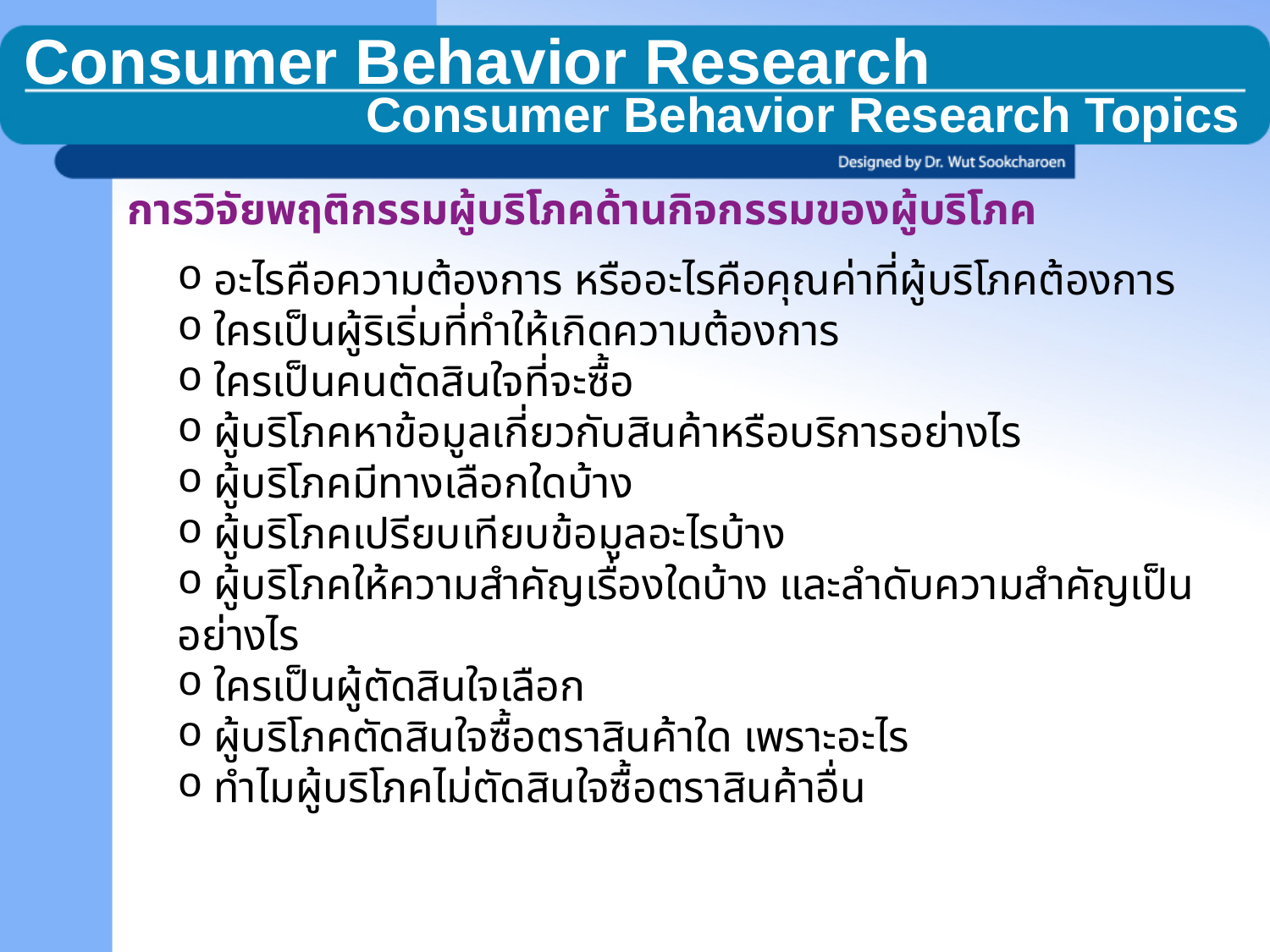

Consumer Behavior Research
Consumer Behavior Research Topics
การวิจัยพฤติกรรมผู้บริโภคด้านกิจกรรมของผู้บริโภค
 อะไรคือความต้องการ หรืออะไรคือคุณค่าที่ผู้บริโภคต้องการ
 ใครเป็นผู้ริเริ่มที่ทำให้เกิดความต้องการ
 ใครเป็นคนตัดสินใจที่จะซื้อ
 ผู้บริโภคหาข้อมูลเกี่ยวกับสินค้าหรือบริการอย่างไร
 ผู้บริโภคมีทางเลือกใดบ้าง
 ผู้บริโภคเปรียบเทียบข้อมูลอะไรบ้าง
 ผู้บริโภคให้ความสำคัญเรื่องใดบ้าง และลำดับความสำคัญเป็นอย่างไร
 ใครเป็นผู้ตัดสินใจเลือก
 ผู้บริโภคตัดสินใจซื้อตราสินค้าใด เพราะอะไร
 ทำไมผู้บริโภคไม่ตัดสินใจซื้อตราสินค้าอื่น